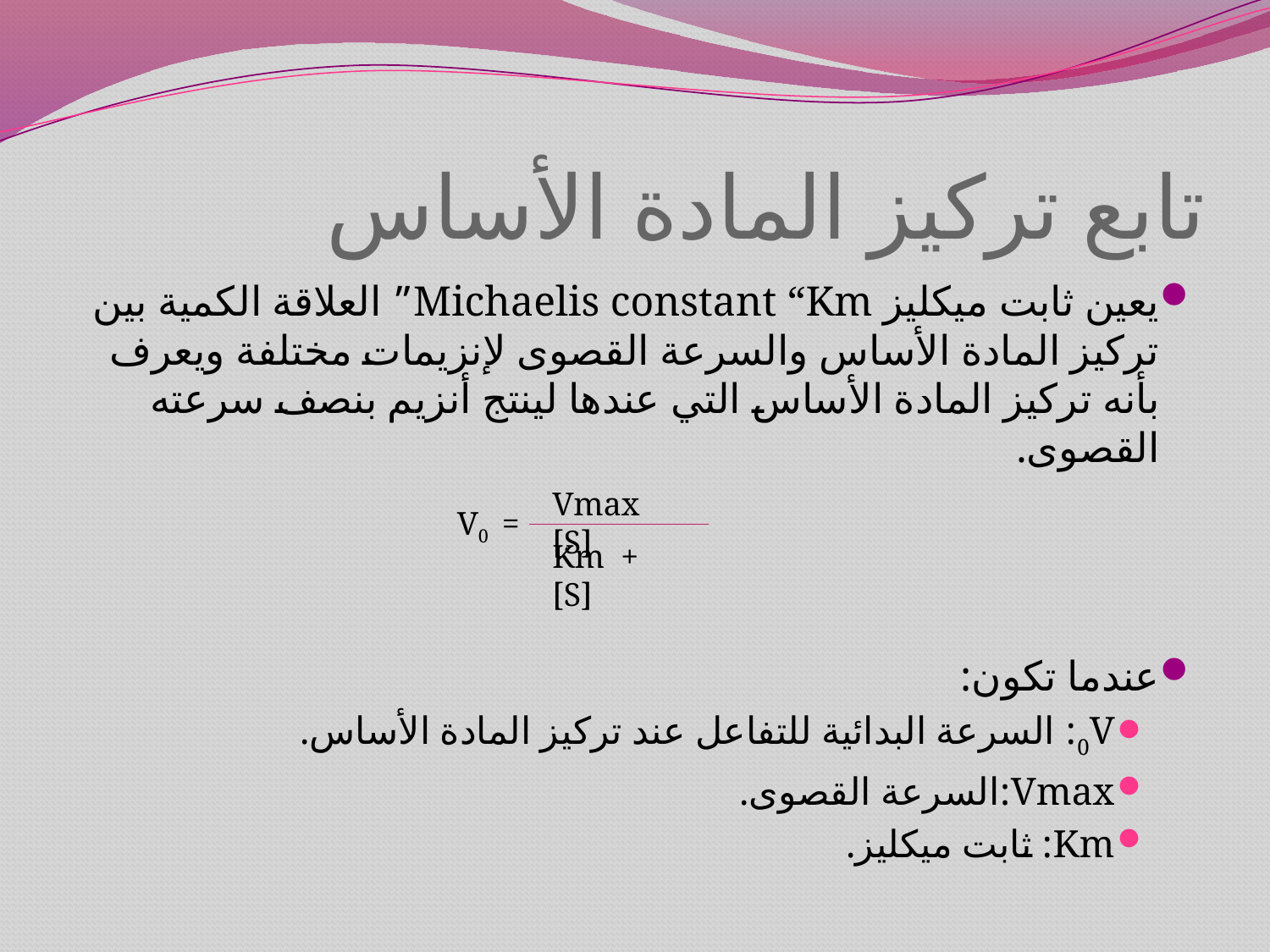

# تابع تركيز المادة الأساس
يعين ثابت ميكليز Michaelis constant “Km” العلاقة الكمية بين تركيز المادة الأساس والسرعة القصوى لإنزيمات مختلفة ويعرف بأنه تركيز المادة الأساس التي عندها لينتج أنزيم بنصف سرعته القصوى.

عندما تكون:
0V: السرعة البدائية للتفاعل عند تركيز المادة الأساس.
Vmax:السرعة القصوى.
Km: ثابت ميكليز.
Vmax [S]
V0  =
Km  + [S]